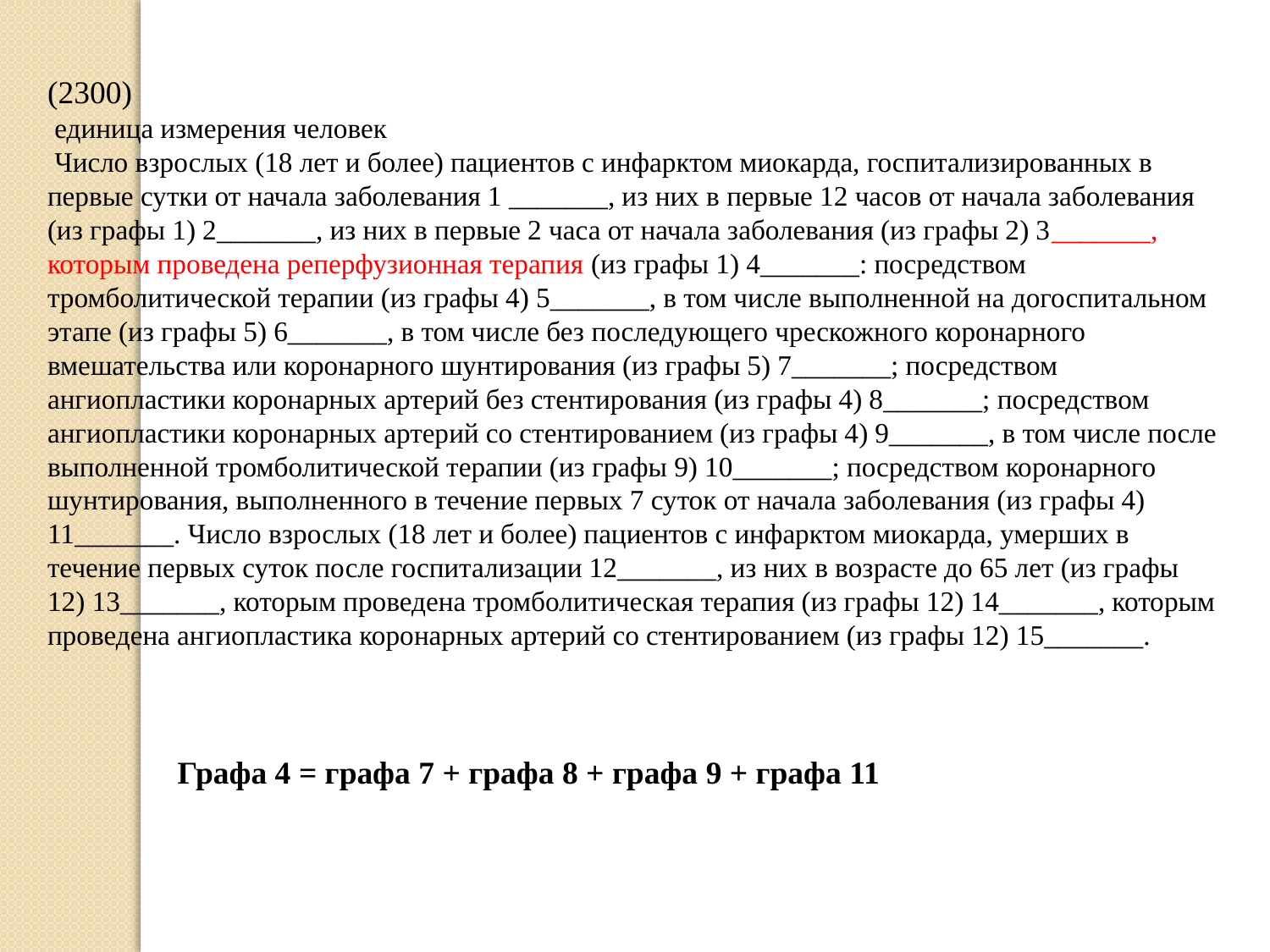

(2300)
 единица измерения человек
 Число взрослых (18 лет и более) пациентов с инфарктом миокарда, госпитализированных в первые сутки от начала заболевания 1 _______, из них в первые 12 часов от начала заболевания (из графы 1) 2_______, из них в первые 2 часа от начала заболевания (из графы 2) 3_______, которым проведена реперфузионная терапия (из графы 1) 4_______: посредством тромболитической терапии (из графы 4) 5_______, в том числе выполненной на догоспитальном этапе (из графы 5) 6_______, в том числе без последующего чрескожного коронарного вмешательства или коронарного шунтирования (из графы 5) 7_______; посредством ангиопластики коронарных артерий без стентирования (из графы 4) 8_______; посредством ангиопластики коронарных артерий со стентированием (из графы 4) 9_______, в том числе после выполненной тромболитической терапии (из графы 9) 10_______; посредством коронарного шунтирования, выполненного в течение первых 7 суток от начала заболевания (из графы 4) 11_______. Число взрослых (18 лет и более) пациентов с инфарктом миокарда, умерших в течение первых суток после госпитализации 12_______, из них в возрасте до 65 лет (из графы 12) 13_______, которым проведена тромболитическая терапия (из графы 12) 14_______, которым проведена ангиопластика коронарных артерий со стентированием (из графы 12) 15_______.
Графа 4 = графа 7 + графа 8 + графа 9 + графа 11